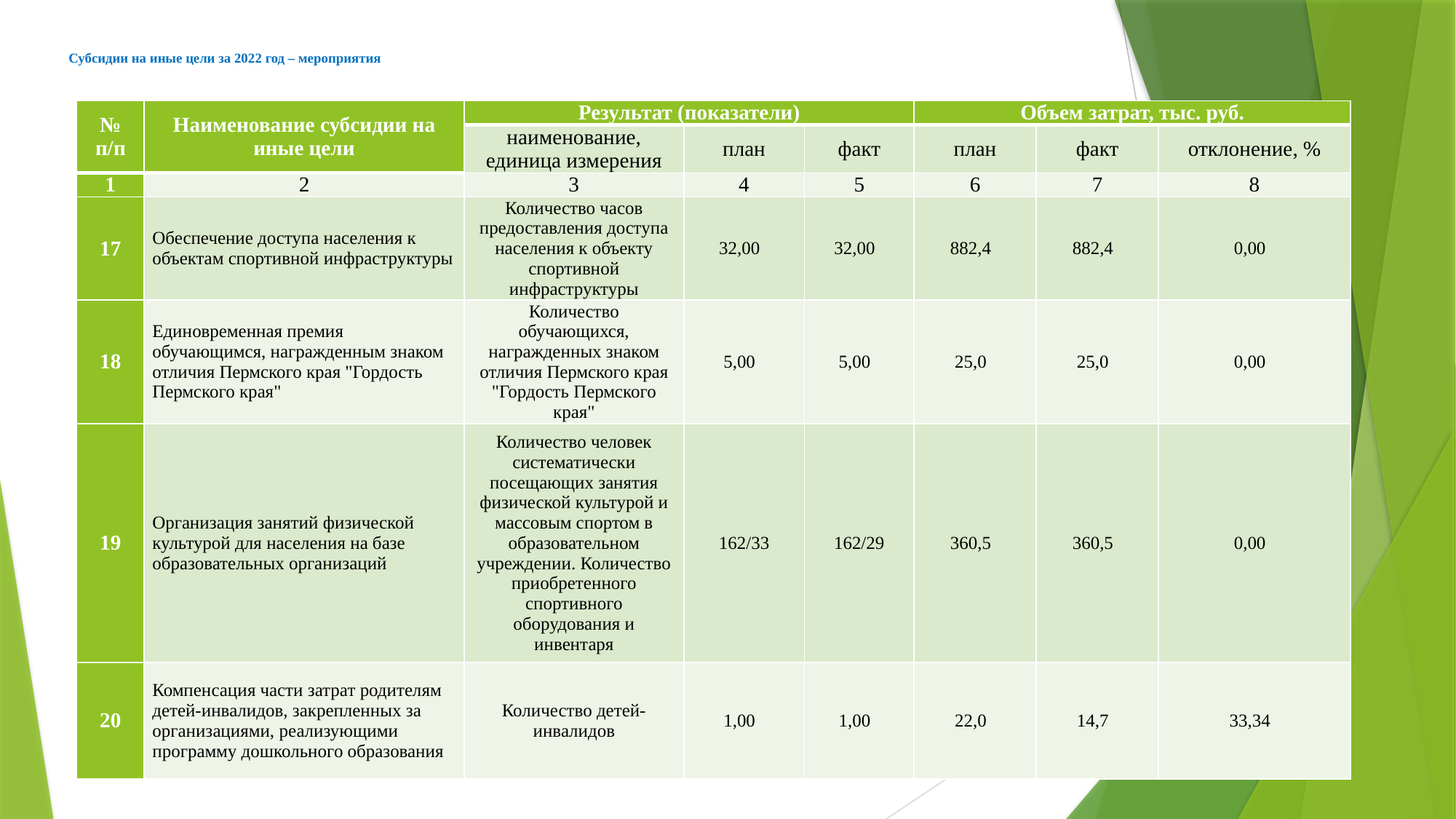

# Субсидии на иные цели за 2022 год – мероприятия
| № п/п | Наименование субсидии на иные цели | Результат (показатели) |  |  | Объем затрат, тыс. руб. |  |  |
| --- | --- | --- | --- | --- | --- | --- | --- |
|  |  | наименование, единица измерения | план | факт | план | факт | отклонение, % |
| 1 | 2 | 3 | 4 | 5 | 6 | 7 | 8 |
| 17 | Обеспечение доступа населения к объектам спортивной инфраструктуры | Количество часов предоставления доступа населения к объекту спортивной инфраструктуры | 32,00 | 32,00 | 882,4 | 882,4 | 0,00 |
| 18 | Единовременная премия обучающимся, награжденным знаком отличия Пермского края "Гордость Пермского края" | Количество обучающихся, награжденных знаком отличия Пермского края "Гордость Пермского края" | 5,00 | 5,00 | 25,0 | 25,0 | 0,00 |
| 19 | Организация занятий физической культурой для населения на базе образовательных организаций | Количество человек систематически посещающих занятия физической культурой и массовым спортом в образовательном учреждении. Количество приобретенного спортивного оборудования и инвентаря | 162/33 | 162/29 | 360,5 | 360,5 | 0,00 |
| 20 | Компенсация части затрат родителям детей-инвалидов, закрепленных за организациями, реализующими программу дошкольного образования | Количество детей-инвалидов | 1,00 | 1,00 | 22,0 | 14,7 | 33,34 |